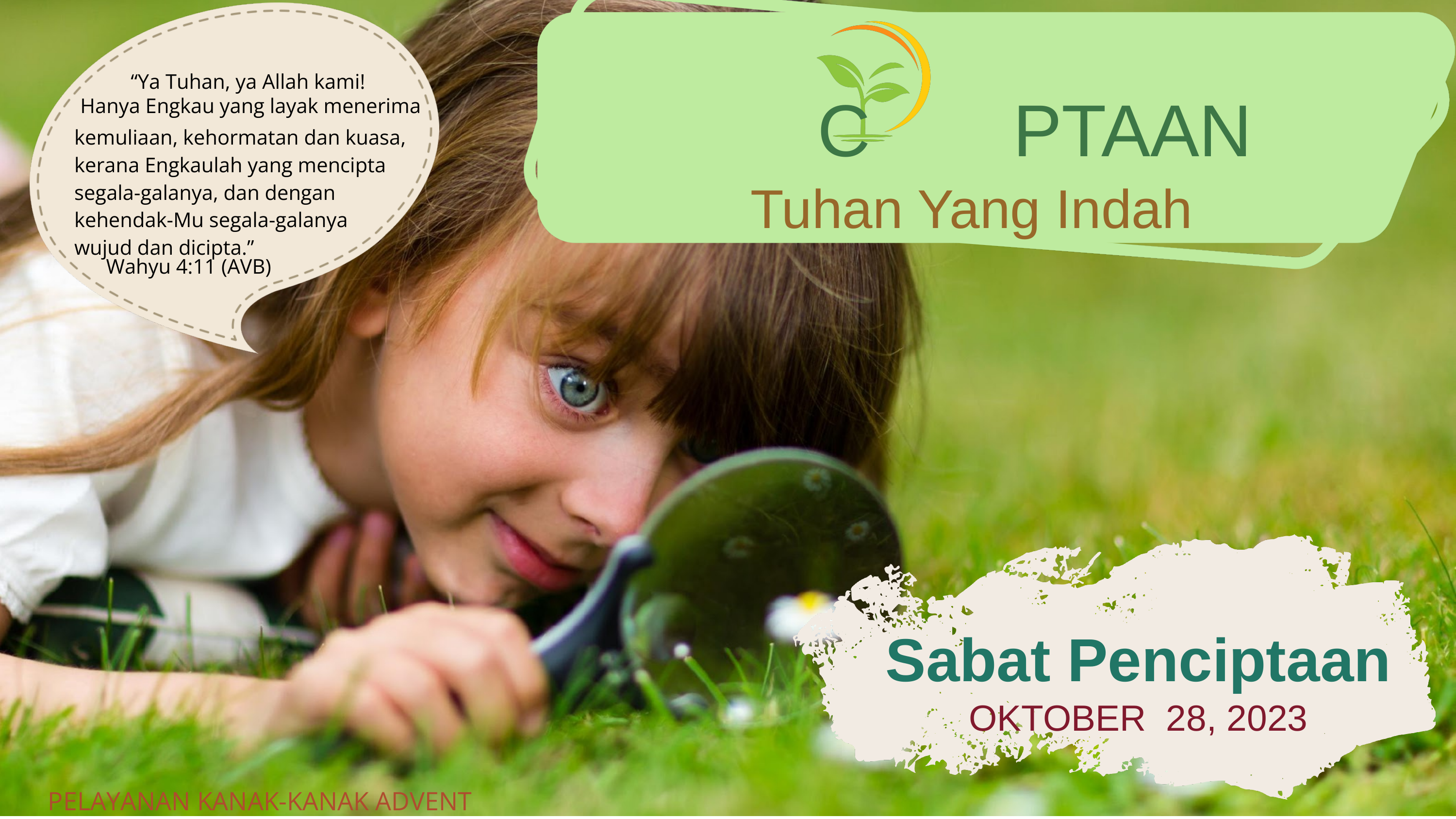

CREAT    ON

C       PTAAN
“Ya Tuhan, ya Allah kami!
Hanya Engkau yang layak menerima
| kemuliaan, kehormatan dan kuasa, kerana Engkaulah yang mencipta segala-galanya, dan dengan kehendak-Mu segala-galanya wujud dan dicipta.” |
| --- |

Tuhan Yang Indah
Wahyu 4:11 (AVB)

Sabat Penciptaan
OKTOBER  28, 2023
PELAYANAN KANAK-KANAK ADVENT